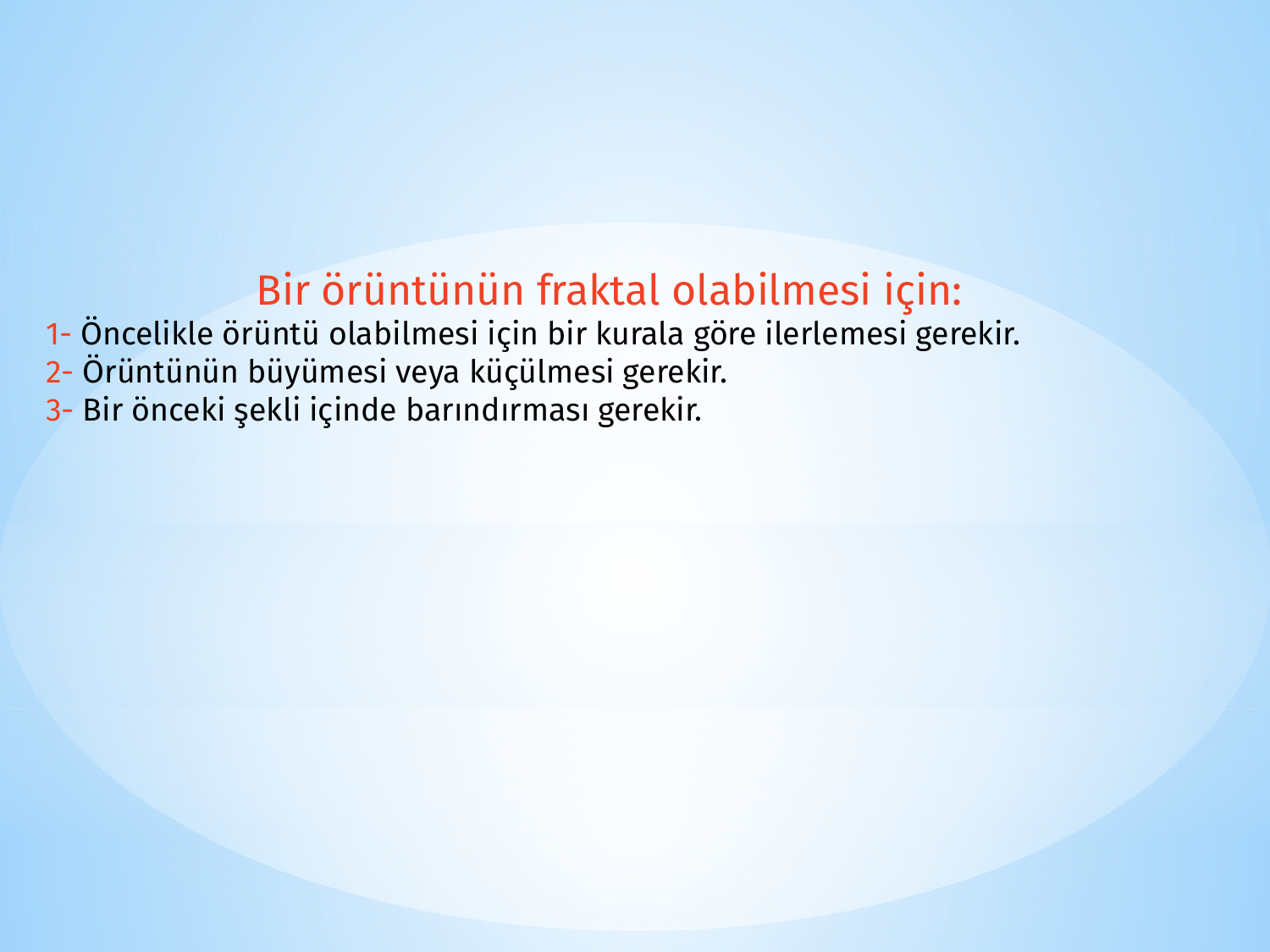

Bir örüntünün fraktal olabilmesi için:
 1- Öncelikle örüntü olabilmesi için bir kurala göre ilerlemesi gerekir.
 2- Örüntünün büyümesi veya küçülmesi gerekir.
 3- Bir önceki şekli içinde barındırması gerekir.